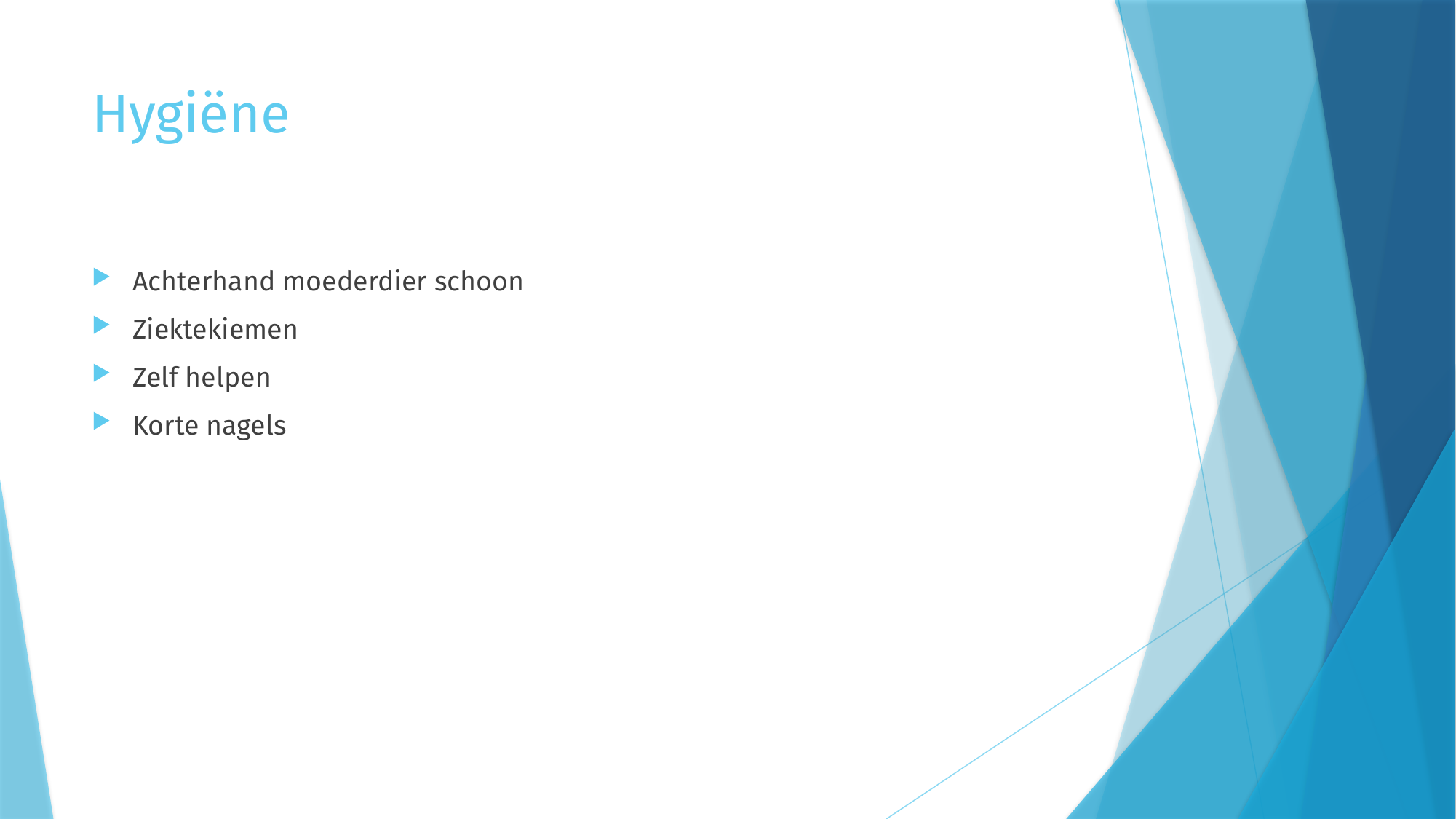

# Hygiëne
Achterhand moederdier schoon
Ziektekiemen
Zelf helpen
Korte nagels